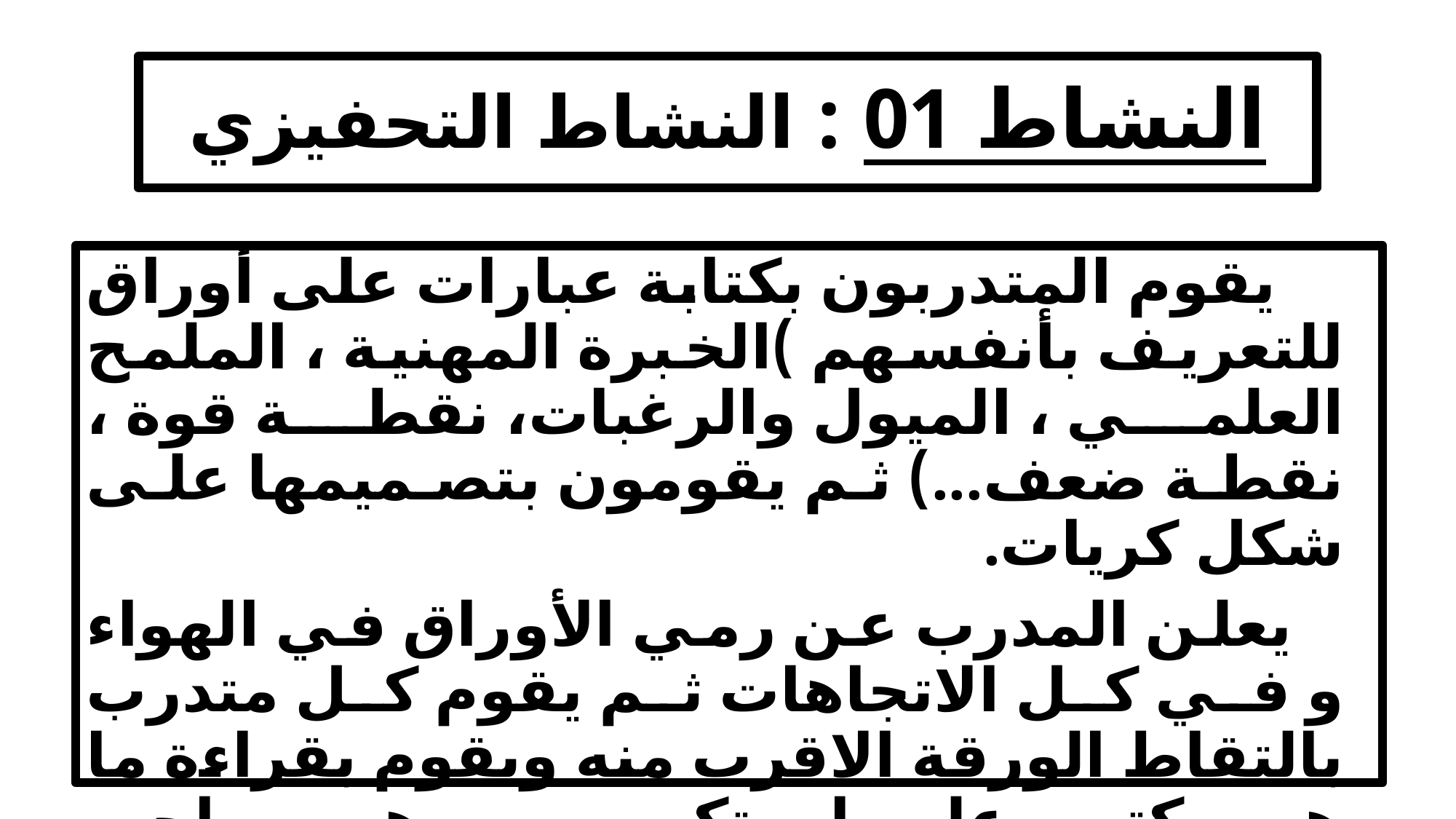

# النشاط 01 : النشاط التحفيزي
      يقوم المتدربون بكتابة عبارات على أوراق للتعريف بأنفسهم )الخبرة المهنية ، الملمح العلمي ، الميول والرغبات، نقطة قوة ، نقطة ضعف...) ثم يقومون بتصميمها على شكل كريات.
     يعلن المدرب عن رمي الأوراق في الهواء و في كل الاتجاهات ثم يقوم كل متدرب بالتقاط الورقة الاقرب منه ويقوم بقراءة ما هو مكتوب عليها ويتكهن من هو صاحب الورقة.